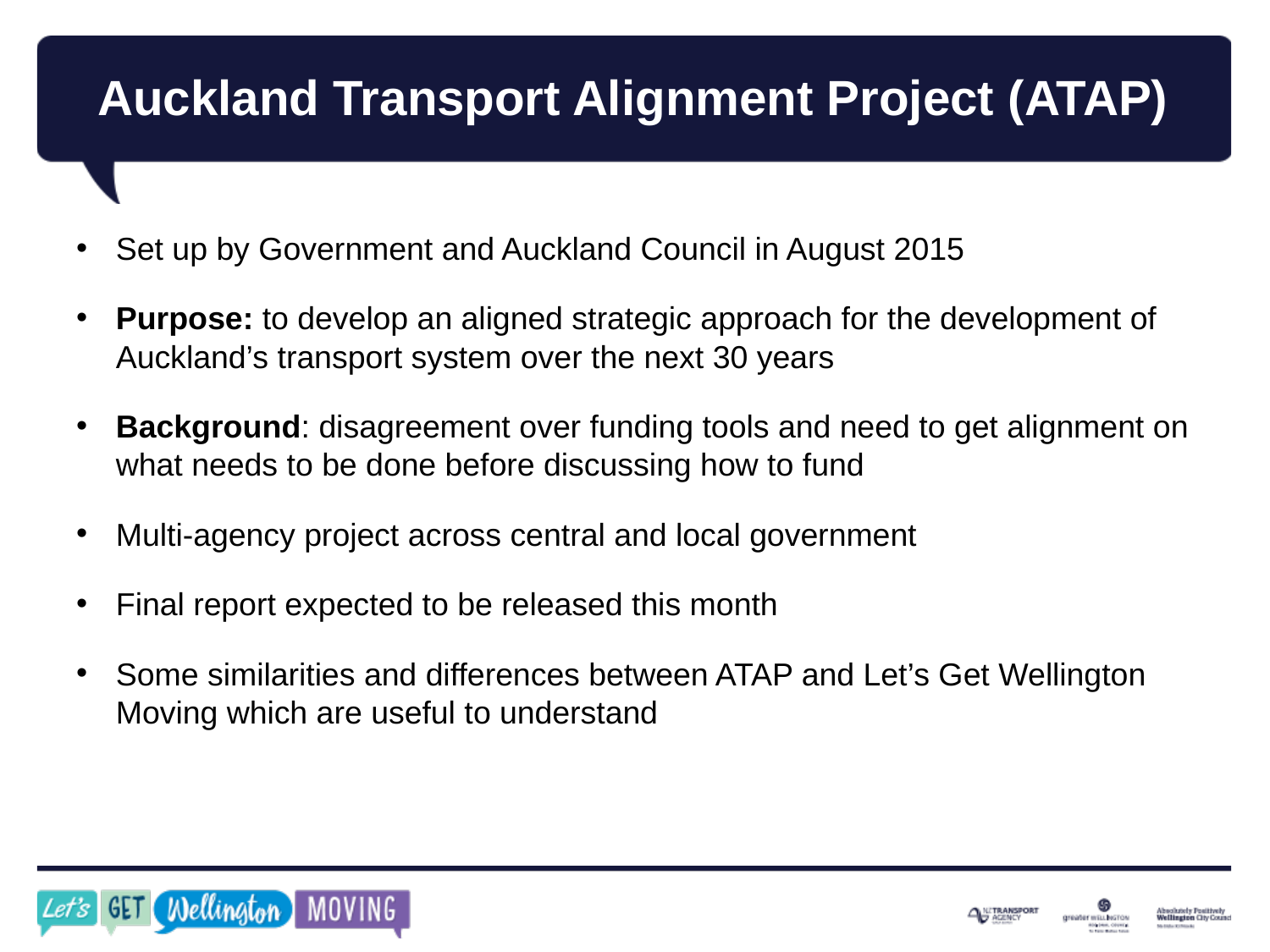

# Auckland Transport Alignment Project (ATAP)
Set up by Government and Auckland Council in August 2015
Purpose: to develop an aligned strategic approach for the development of Auckland’s transport system over the next 30 years
Background: disagreement over funding tools and need to get alignment on what needs to be done before discussing how to fund
Multi-agency project across central and local government
Final report expected to be released this month
Some similarities and differences between ATAP and Let’s Get Wellington Moving which are useful to understand